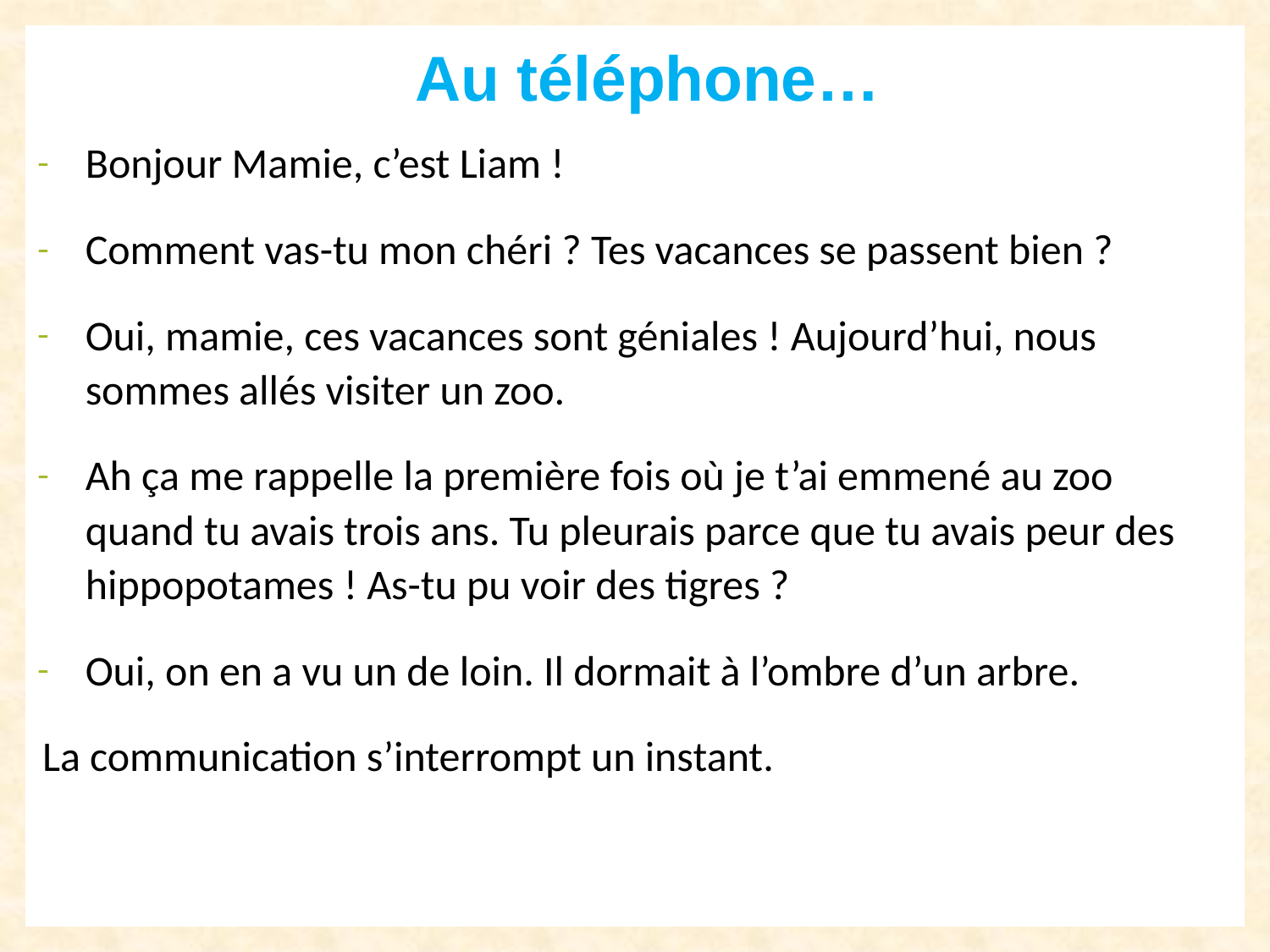

# Au téléphone…
Bonjour Mamie, c’est Liam !
Comment vas-tu mon chéri ? Tes vacances se passent bien ?
Oui, mamie, ces vacances sont géniales ! Aujourd’hui, nous sommes allés visiter un zoo.
Ah ça me rappelle la première fois où je t’ai emmené au zoo quand tu avais trois ans. Tu pleurais parce que tu avais peur des hippopotames ! As-tu pu voir des tigres ?
Oui, on en a vu un de loin. Il dormait à l’ombre d’un arbre.
La communication s’interrompt un instant.